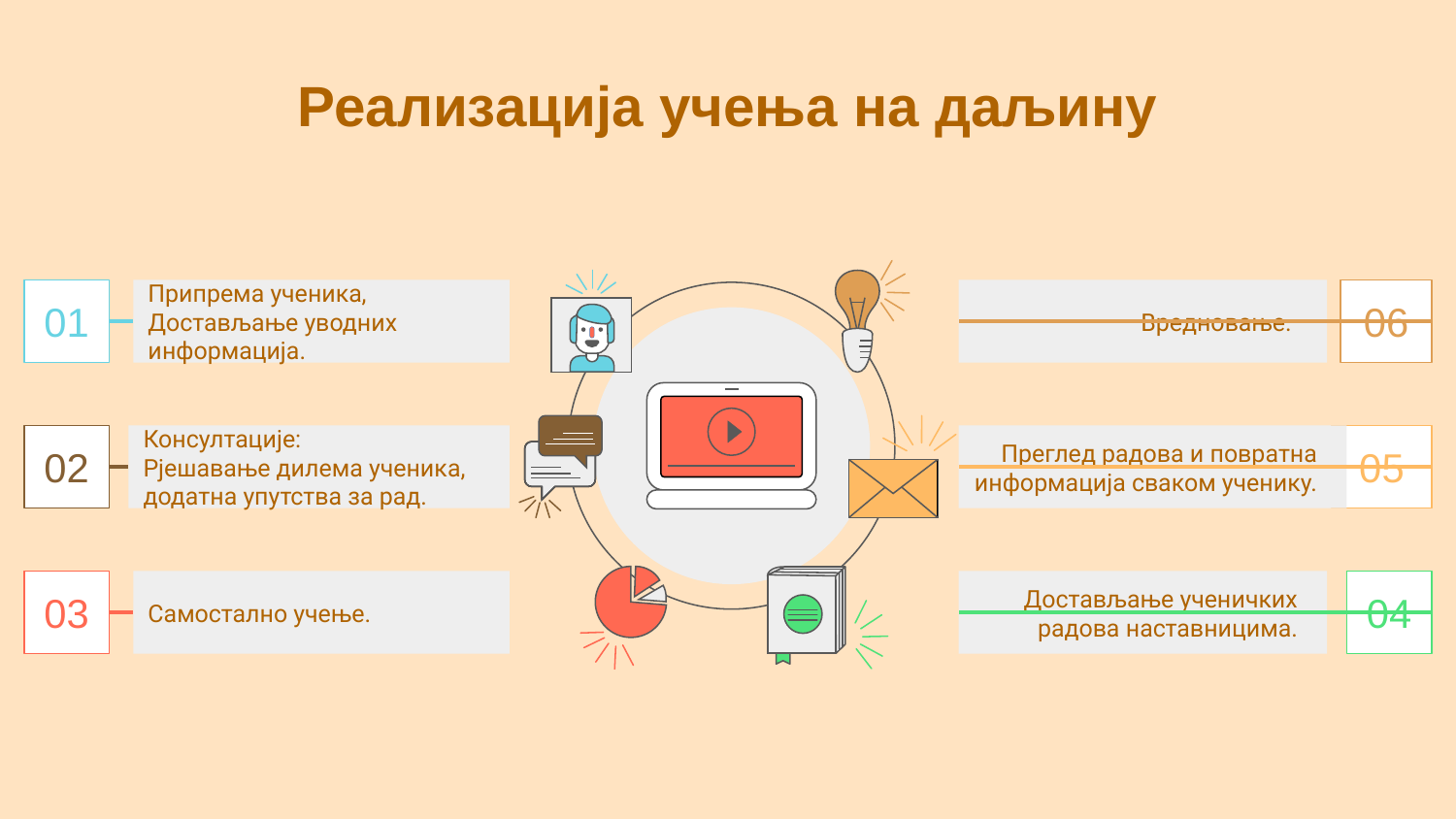

# Реализација учења на даљину

01
Припрема ученика,
Достављање уводних информација.
06
Вредновање.
02
Консултације:
Рјешавање дилема ученика, додатна упутства за рад.
05
Преглед радова и повратна информација сваком ученику.
03
Самостално учење.
04
Достављање ученичких радова наставницима.